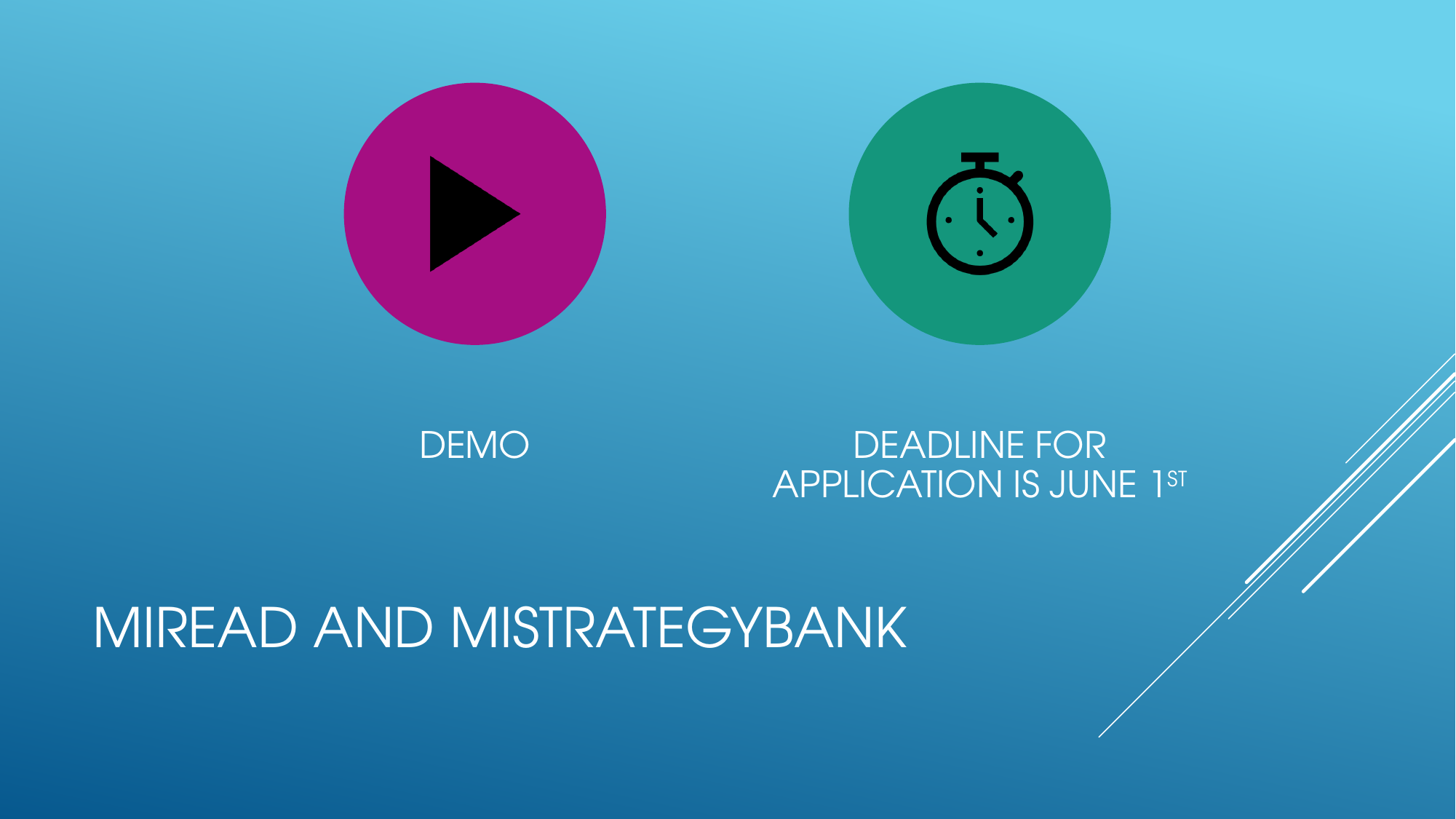

Demo
Deadline for application is June 1st
# MiRead and MistrategyBank